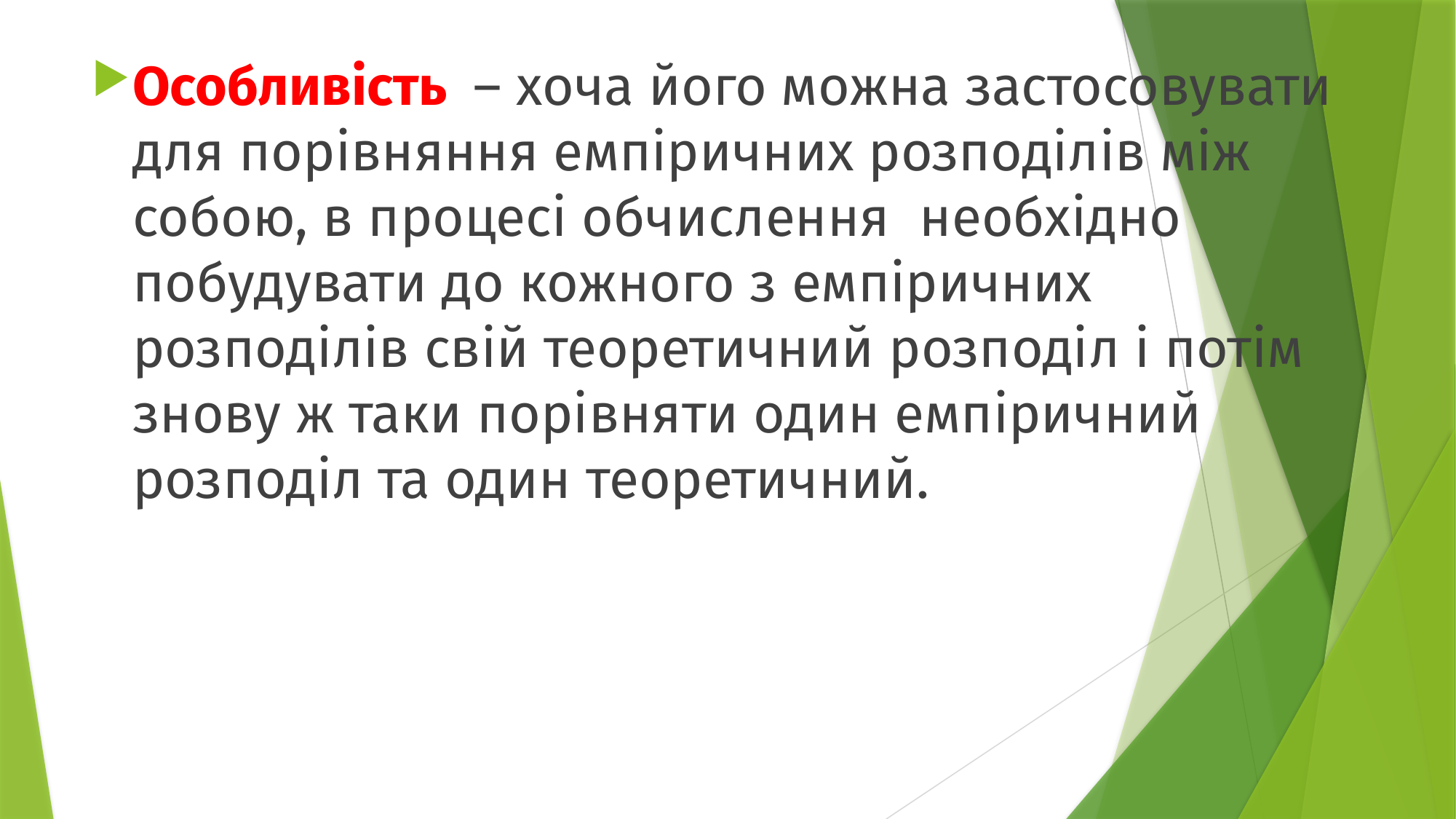

Особливість  – хоча його можна застосовувати для порівняння емпіричних розподілів між собою, в процесі обчислення  необхідно побудувати до кожного з емпіричних розподілів свій теоретичний розподіл і потім знову ж таки порівняти один емпіричний розподіл та один теоретичний.